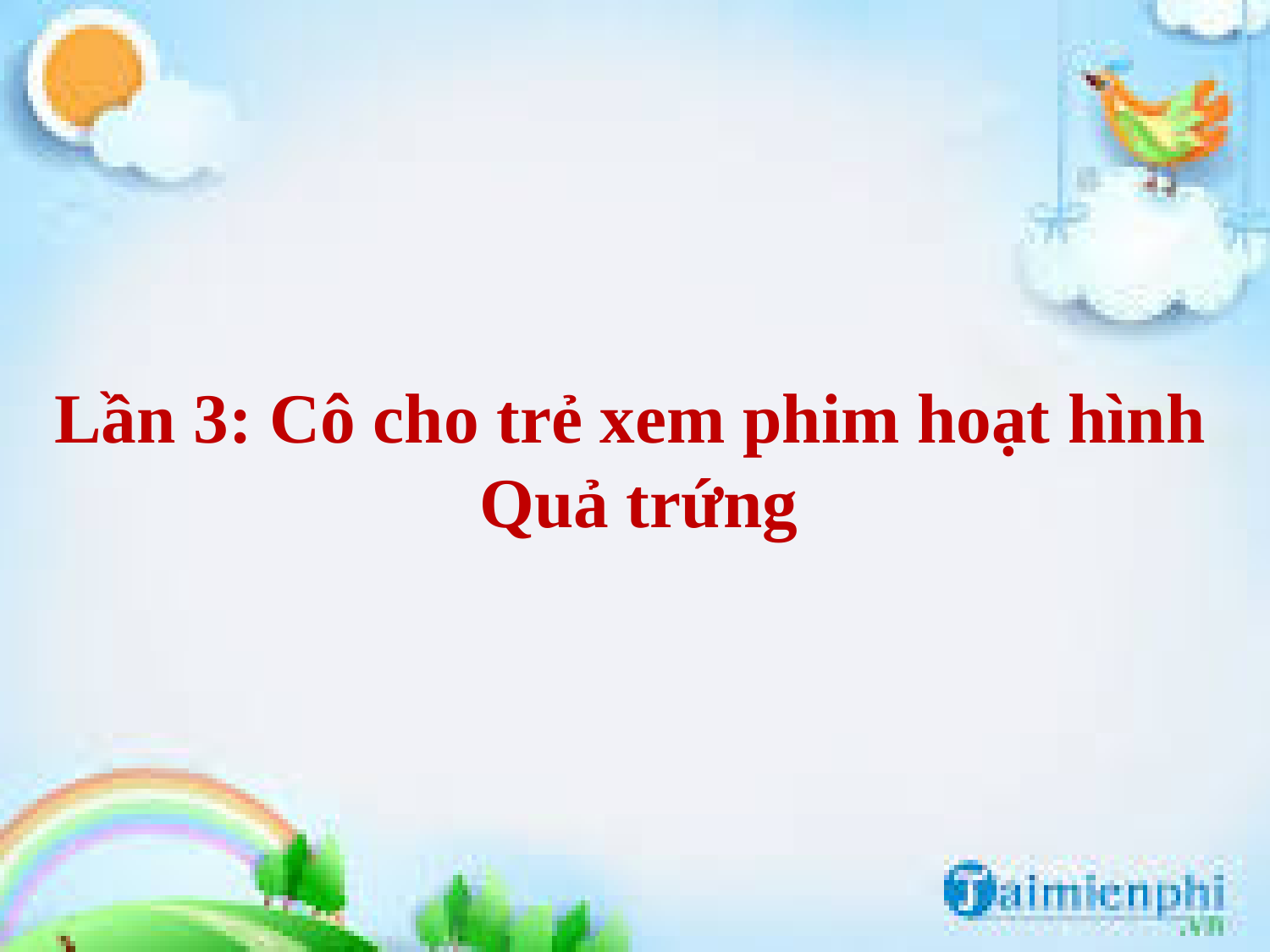

Lần 3: Cô cho trẻ xem phim hoạt hình
 Quả trứng